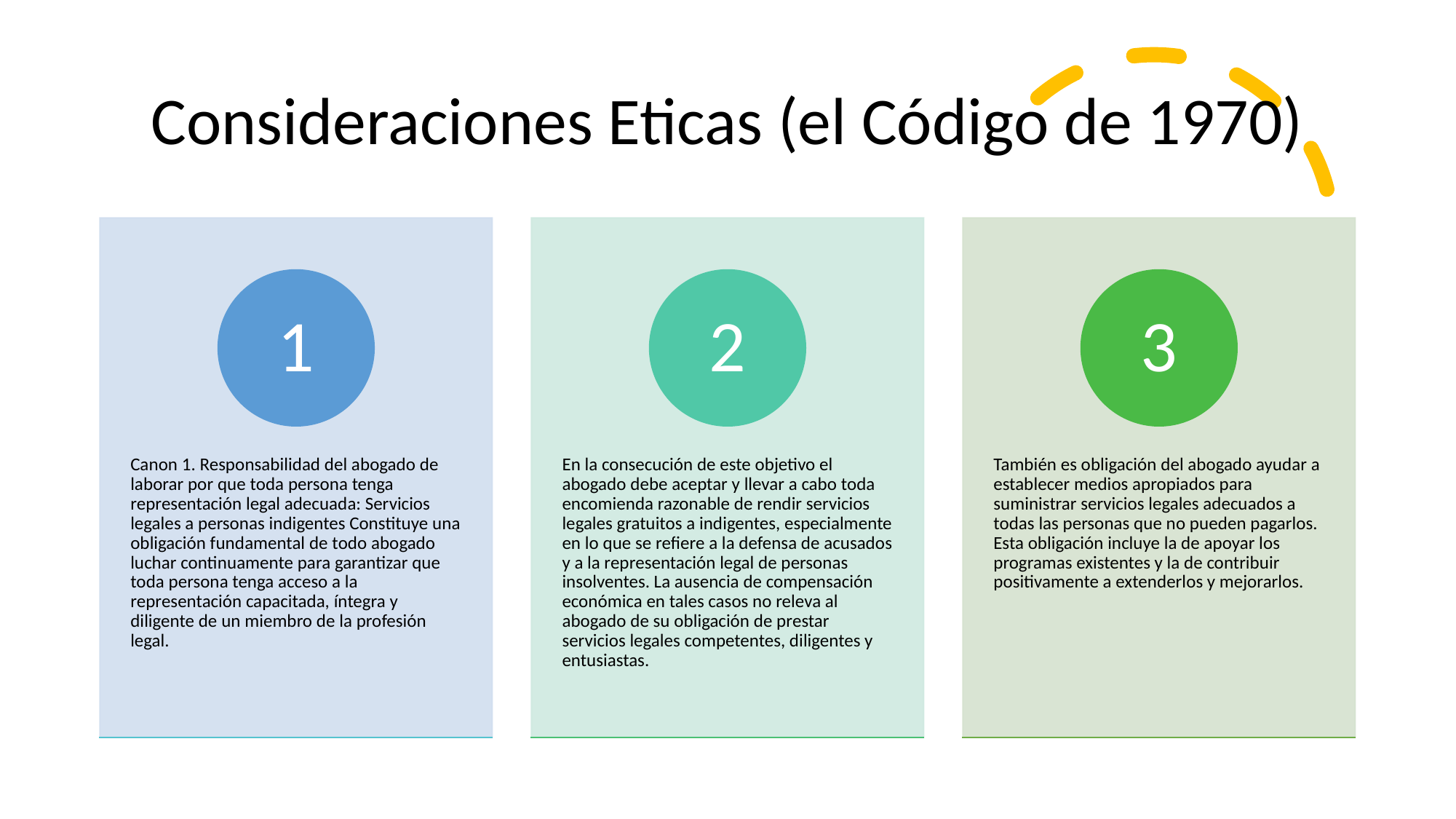

# Consideraciones Eticas (el Código de 1970)

Canon 1. Responsabilidad del abogado de laborar por que toda persona tenga representación legal adecuada: Servicios legales a personas indigentes Constituye una obligación fundamental de todo abogado luchar continuamente para garantizar que toda persona tenga acceso a la representación capacitada, íntegra y diligente de un miembro de la profesión legal.
1
En la consecución de este objetivo el abogado debe aceptar y llevar a cabo toda encomienda razonable de rendir servicios legales gratuitos a indigentes, especialmente en lo que se refiere a la defensa de acusados y a la representación legal de personas insolventes. La ausencia de compensación económica en tales casos no releva al abogado de su obligación de prestar servicios legales competentes, diligentes y entusiastas.
2
También es obligación del abogado ayudar a establecer medios apropiados para suministrar servicios legales adecuados a todas las personas que no pueden pagarlos. Esta obligación incluye la de apoyar los programas existentes y la de contribuir positivamente a extenderlos y mejorarlos.
3